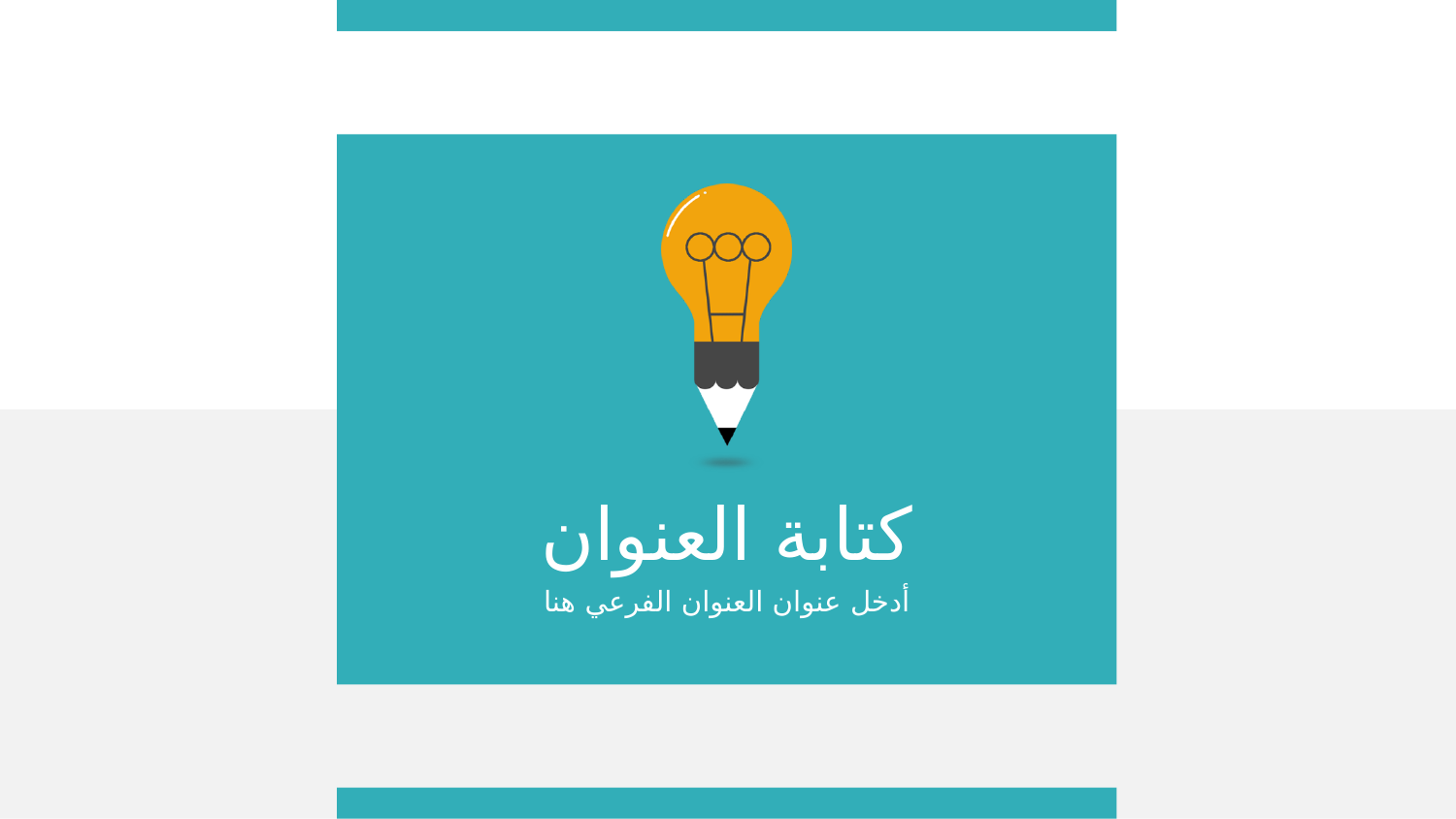

كتابة العنوان
أدخل عنوان العنوان الفرعي هنا